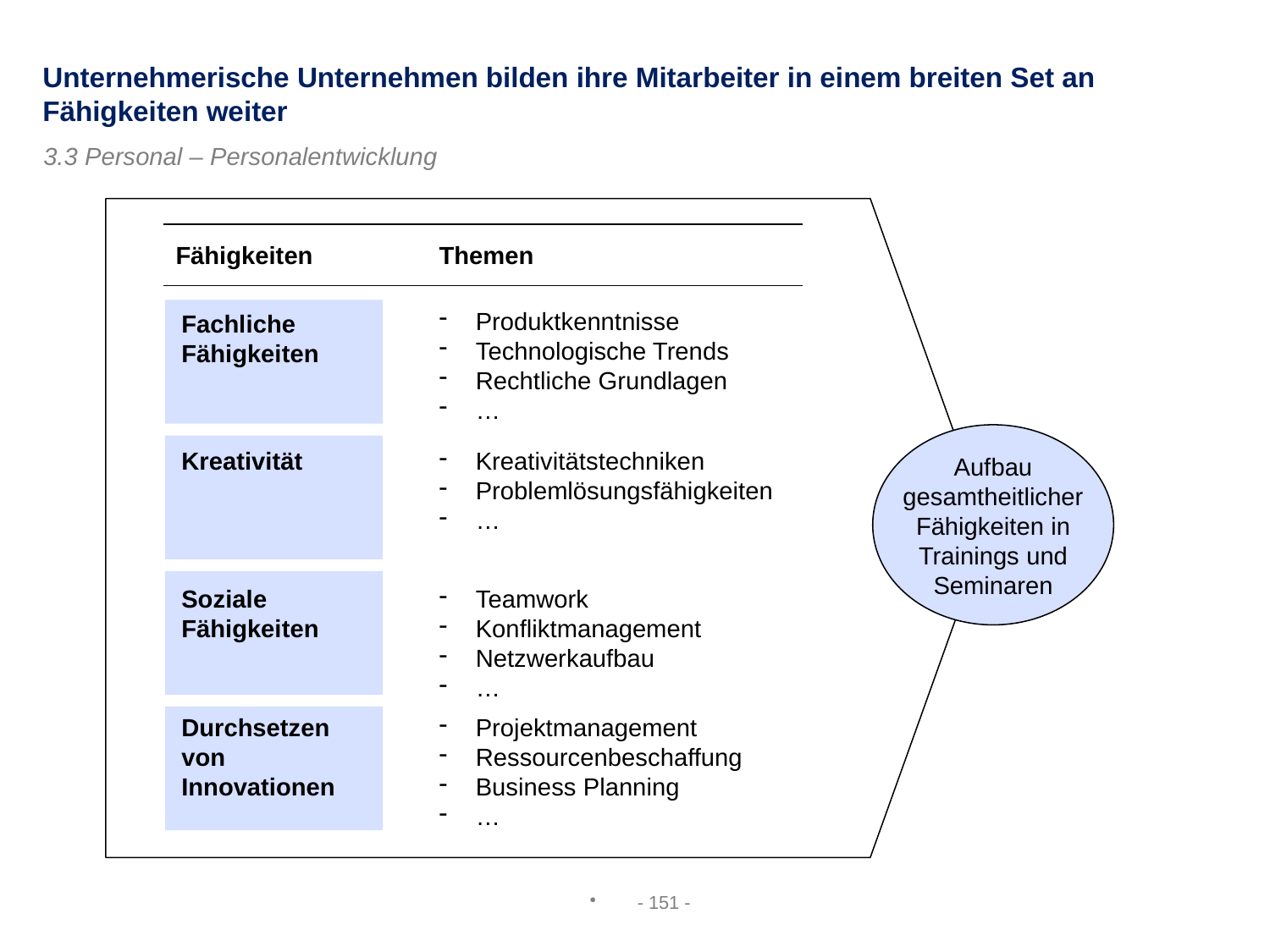

Unternehmerische Unternehmen bilden ihre Mitarbeiter in einem breiten Set an Fähigkeiten weiter
3.3 Personal – Personalentwicklung

Fähigkeiten
Themen
Produktkenntnisse
Technologische Trends
Rechtliche Grundlagen
…

Fachliche Fähigkeiten

Kreativität
Kreativitätstechniken
Problemlösungsfähigkeiten
…
Aufbau gesamtheitlicher Fähigkeiten in Trainings und Seminaren

Soziale Fähigkeiten
Teamwork
Konfliktmanagement
Netzwerkaufbau
…
Durchsetzen von Innovationen
Projektmanagement
Ressourcenbeschaffung
Business Planning
…

- 151 -